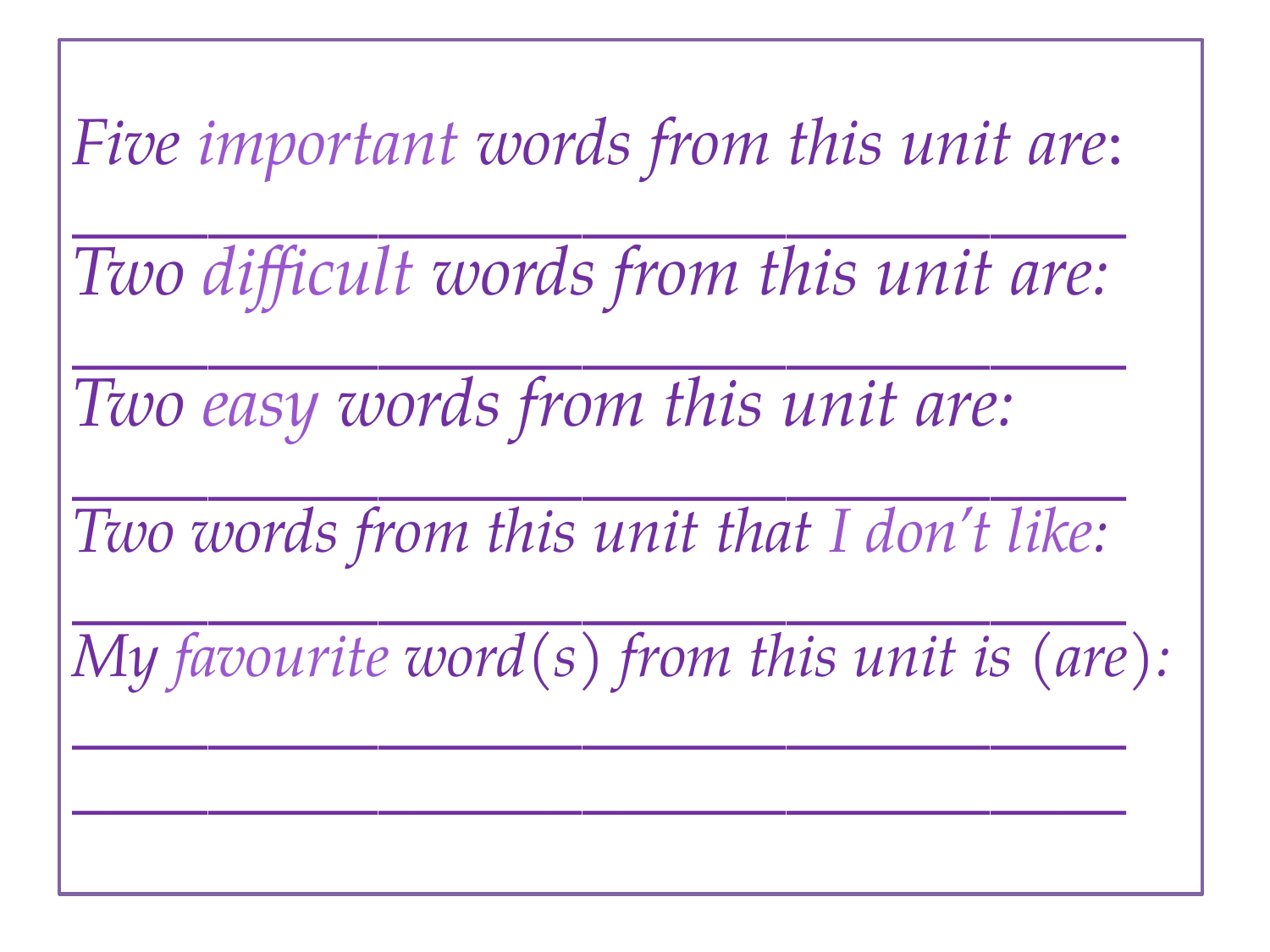

# Five important words from this unit are: _______________________________ Two difficult words from this unit are: _______________________________ Two easy words from this unit are: _______________________________ Two words from this unit that I don’t like: _______________________________ My favourite word(s) from this unit is (are): _______________________________ _______________________________